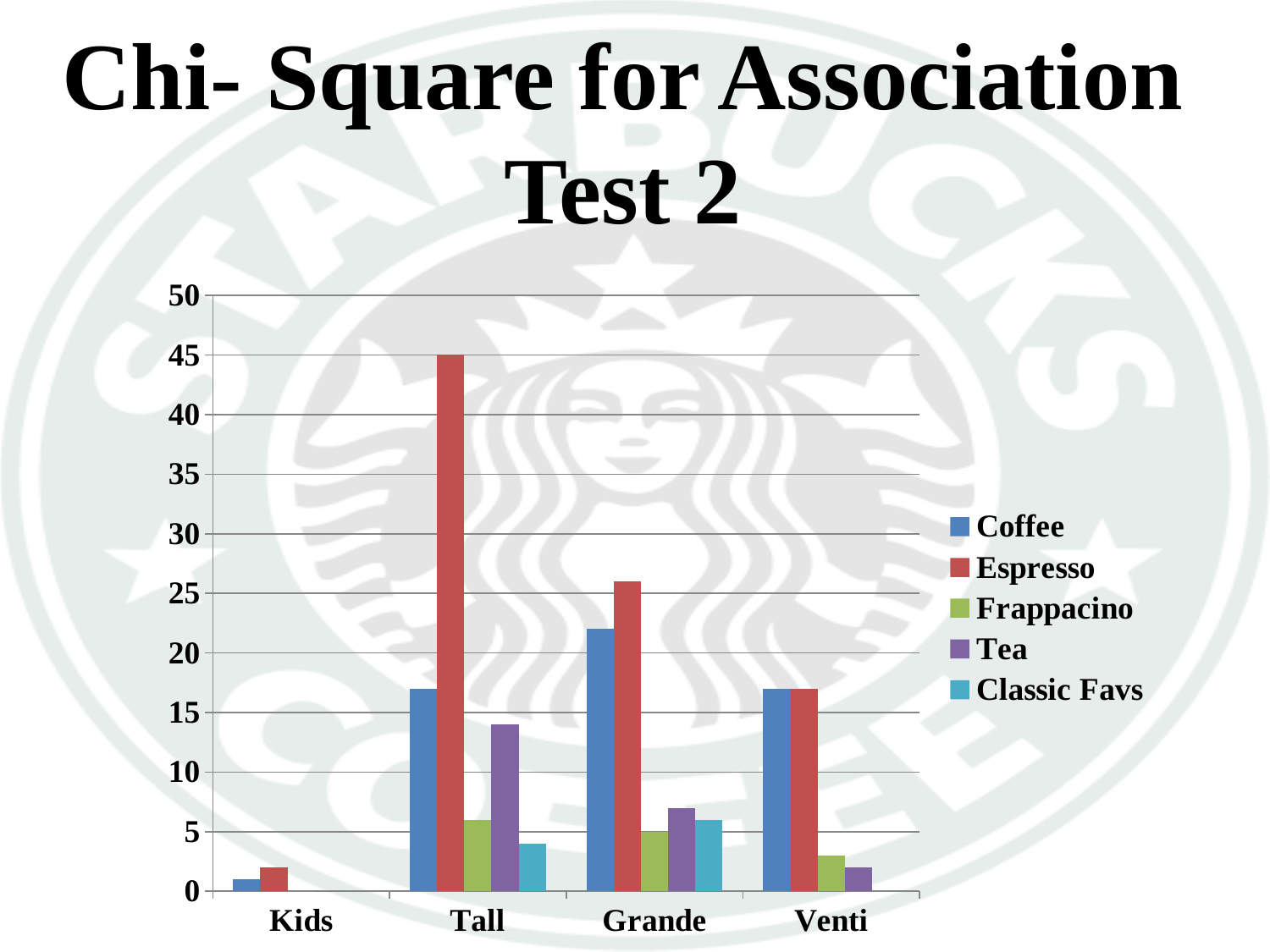

# Chi- Square for Association Test 2

### Chart

| Category | Coffee | Espresso | Frappacino | Tea | Classic Favs |
|---|---|---|---|---|---|
| Kids | 1.0 | 2.0 | 0.0 | 0.0 | 0.0 |
| Tall | 17.0 | 45.0 | 6.0 | 14.0 | 4.0 |
| Grande | 22.0 | 26.0 | 5.0 | 7.0 | 6.0 |
| Venti | 17.0 | 17.0 | 3.0 | 2.0 | 0.0 |